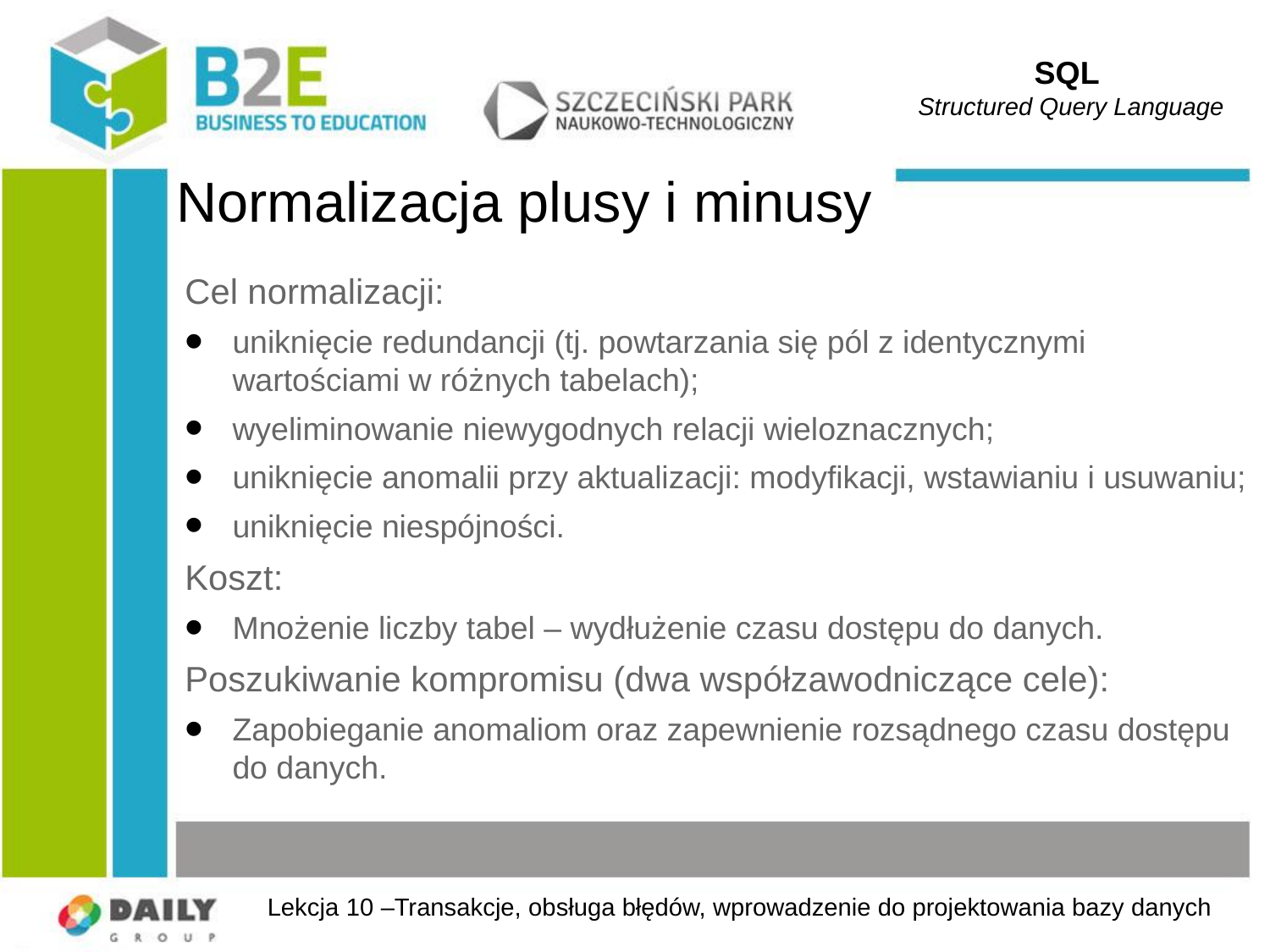

SQL
Structured Query Language
# Normalizacja plusy i minusy
Cel normalizacji:
uniknięcie redundancji (tj. powtarzania się pól z identycznymi wartościami w różnych tabelach);
wyeliminowanie niewygodnych relacji wieloznacznych;
uniknięcie anomalii przy aktualizacji: modyfikacji, wstawianiu i usuwaniu;
uniknięcie niespójności.
Koszt:
Mnożenie liczby tabel – wydłużenie czasu dostępu do danych.
Poszukiwanie kompromisu (dwa współzawodniczące cele):
Zapobieganie anomaliom oraz zapewnienie rozsądnego czasu dostępu do danych.
Lekcja 10 –Transakcje, obsługa błędów, wprowadzenie do projektowania bazy danych